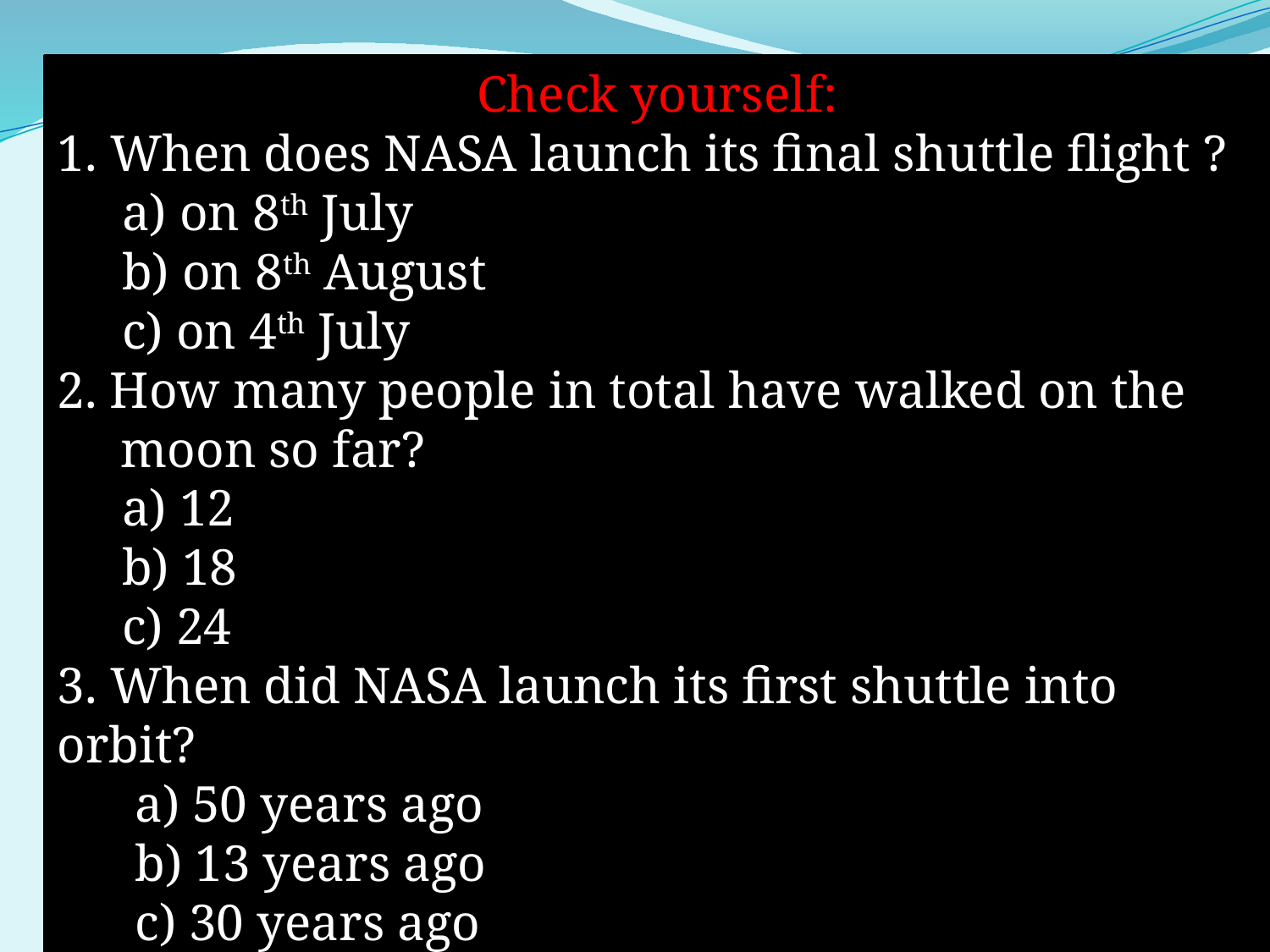

Check yourself:
1. When does NASA launch its final shuttle flight ?
     a) on 8th July
     b) on 8th August
     c) on 4th July
2. How many people in total have walked on the moon so far?
     a) 12
     b) 18
     c) 24
3. When did NASA launch its first shuttle into orbit?
      a) 50 years ago
      b) 13 years ago
      c) 30 years ago